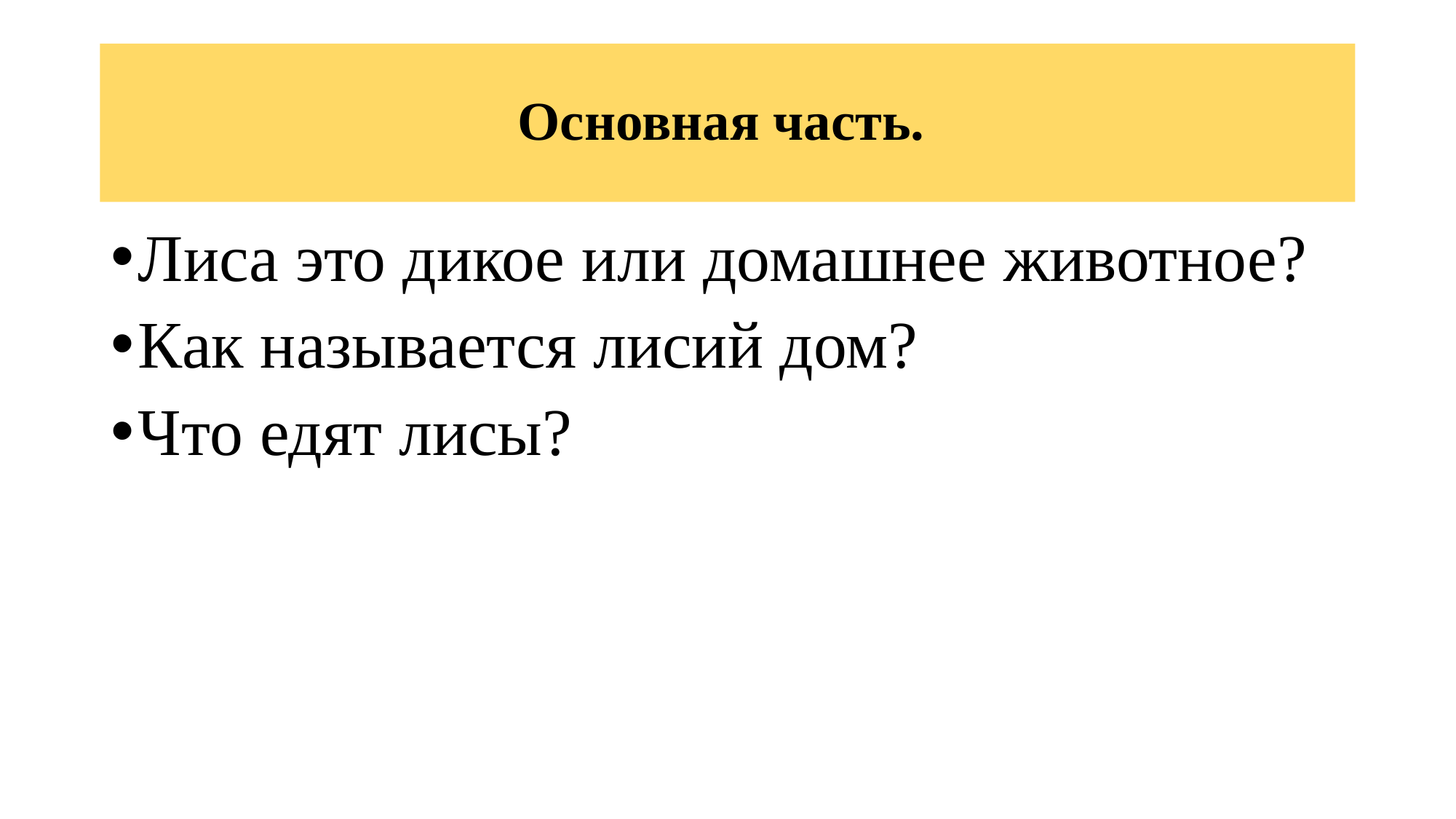

# Основная часть.
Лиса это дикое или домашнее животное?
Как называется лисий дом?
Что едят лисы?